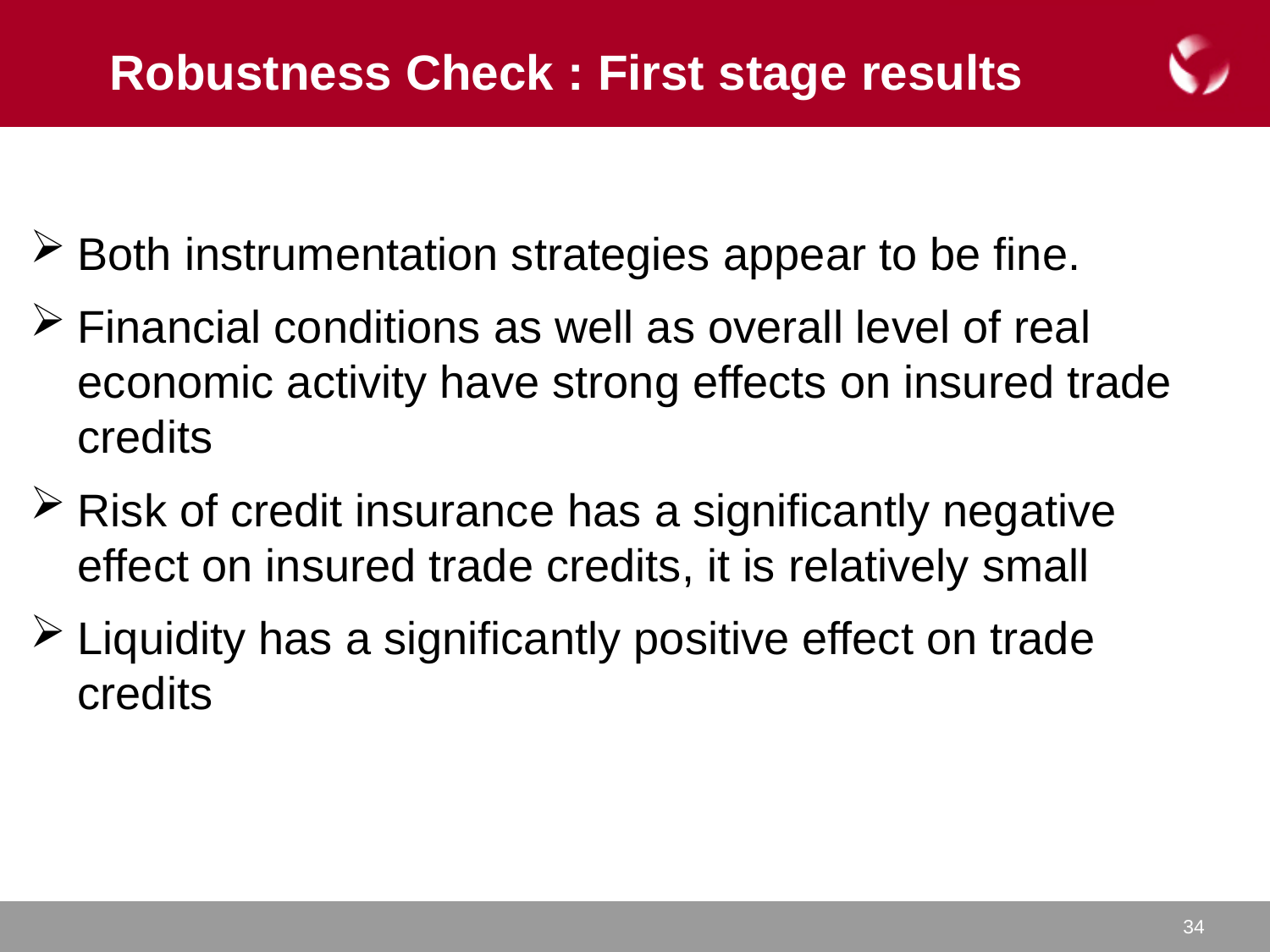

# Robustness Check : First stage results

Both instrumentation strategies appear to be fine.
Financial conditions as well as overall level of real economic activity have strong effects on insured trade credits
Risk of credit insurance has a significantly negative effect on insured trade credits, it is relatively small
Liquidity has a significantly positive effect on trade credits
34